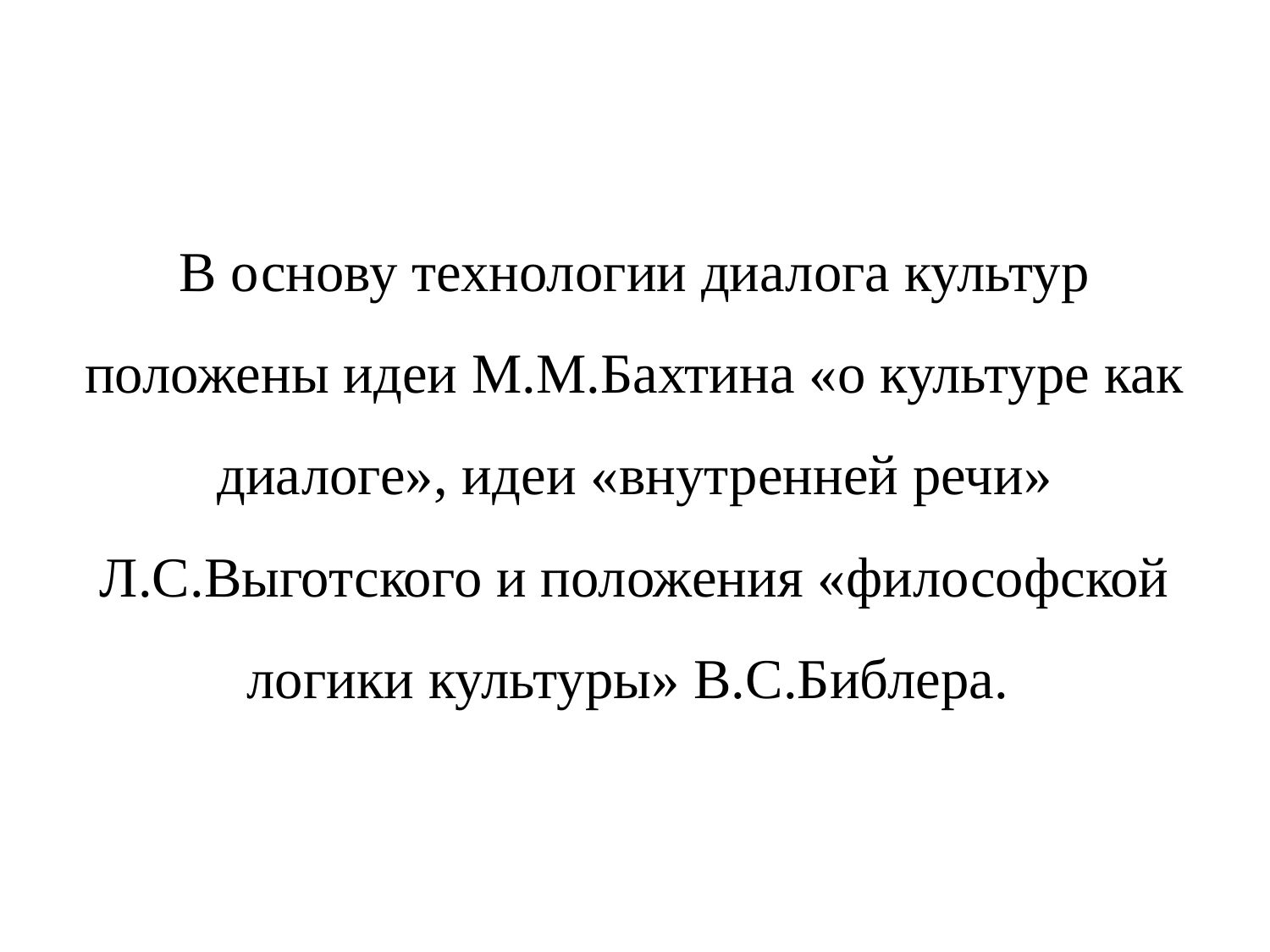

# В основу технологии диалога культур положены идеи М.М.Бахтина «о культуре как диалоге», идеи «внутренней речи» Л.С.Выготского и положения «философской логики культуры» В.С.Библера.